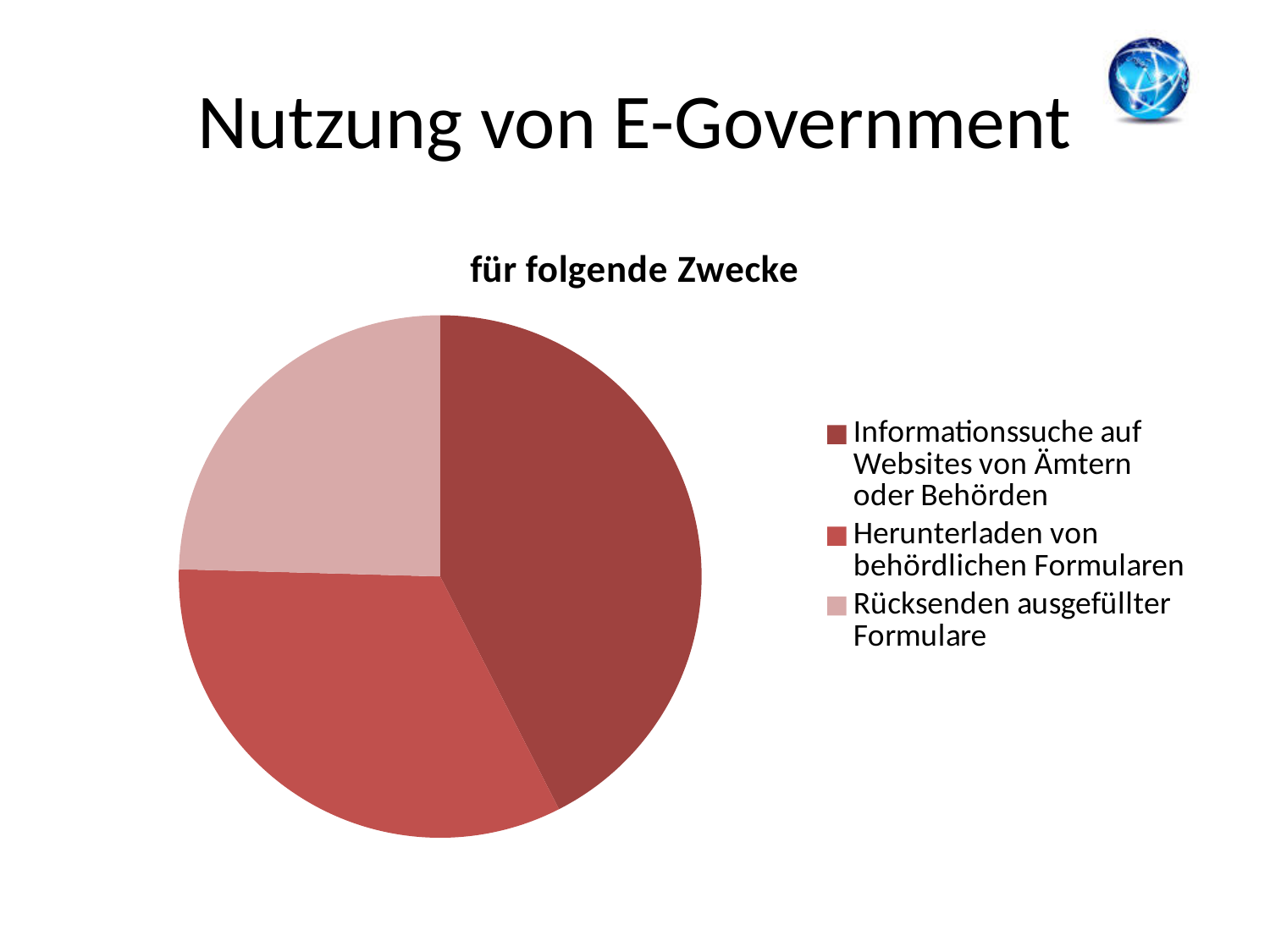

# Nutzung von E-Government

### Chart: für folgende Zwecke

| Category | für folgende Zwecke |
|---|---|
| Informationssuche auf Websites von Ämtern oder Behörden | 48.1 |
| Herunterladen von behördlichen Formularen | 37.30000000000001 |
| Rücksenden ausgefüllter Formulare | 27.8 |